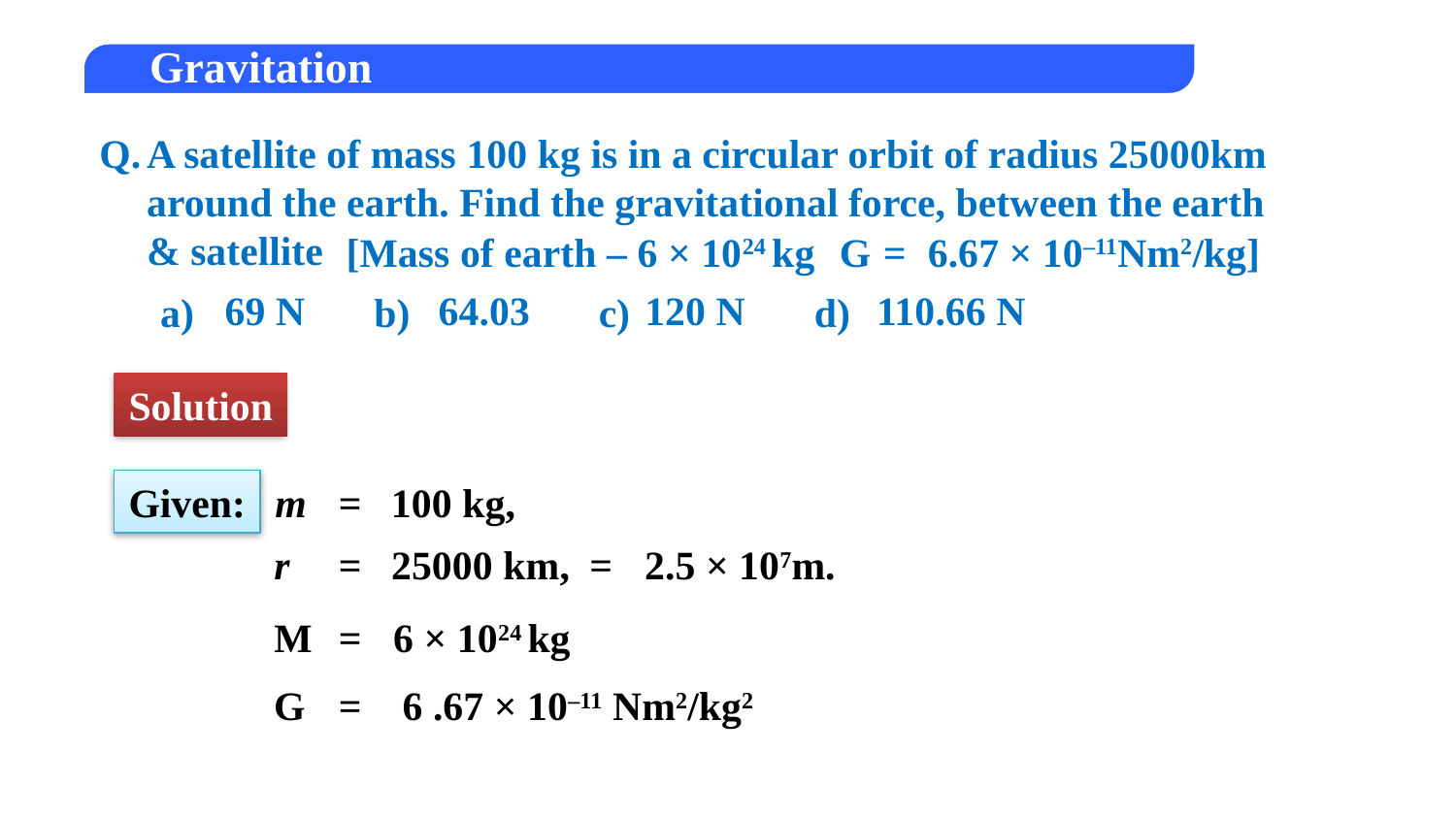

Q.
A satellite of mass 100 kg is in a circular orbit of radius 25000km
around the earth. Find the gravitational force, between the earth
& satellite
[Mass of earth – 6 × 1024 kg
G
=
6.67 × 10–11Nm2/kg]
69 N
a)
64.03
b)
120 N
c)
110.66 N
d)
Solution
Given:
m
=
100 kg,
r
=
25000 km,
=
2.5 × 107m.
M
=
6 × 1024 kg
G
=
6 .67 × 10–11 Nm2/kg2